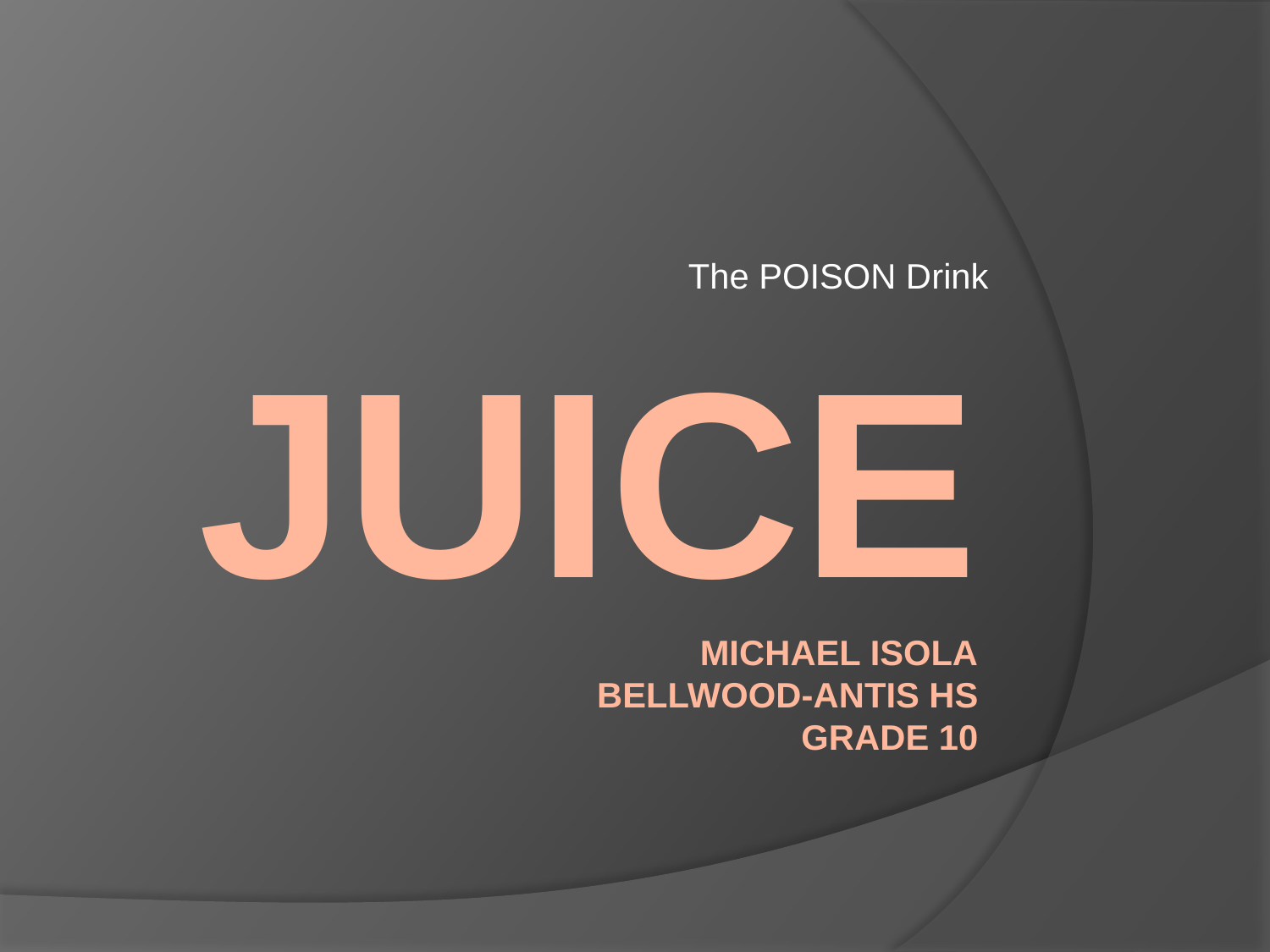

The POISON Drink
# Juice Michael Isola Bellwood-Antis HS Grade 10